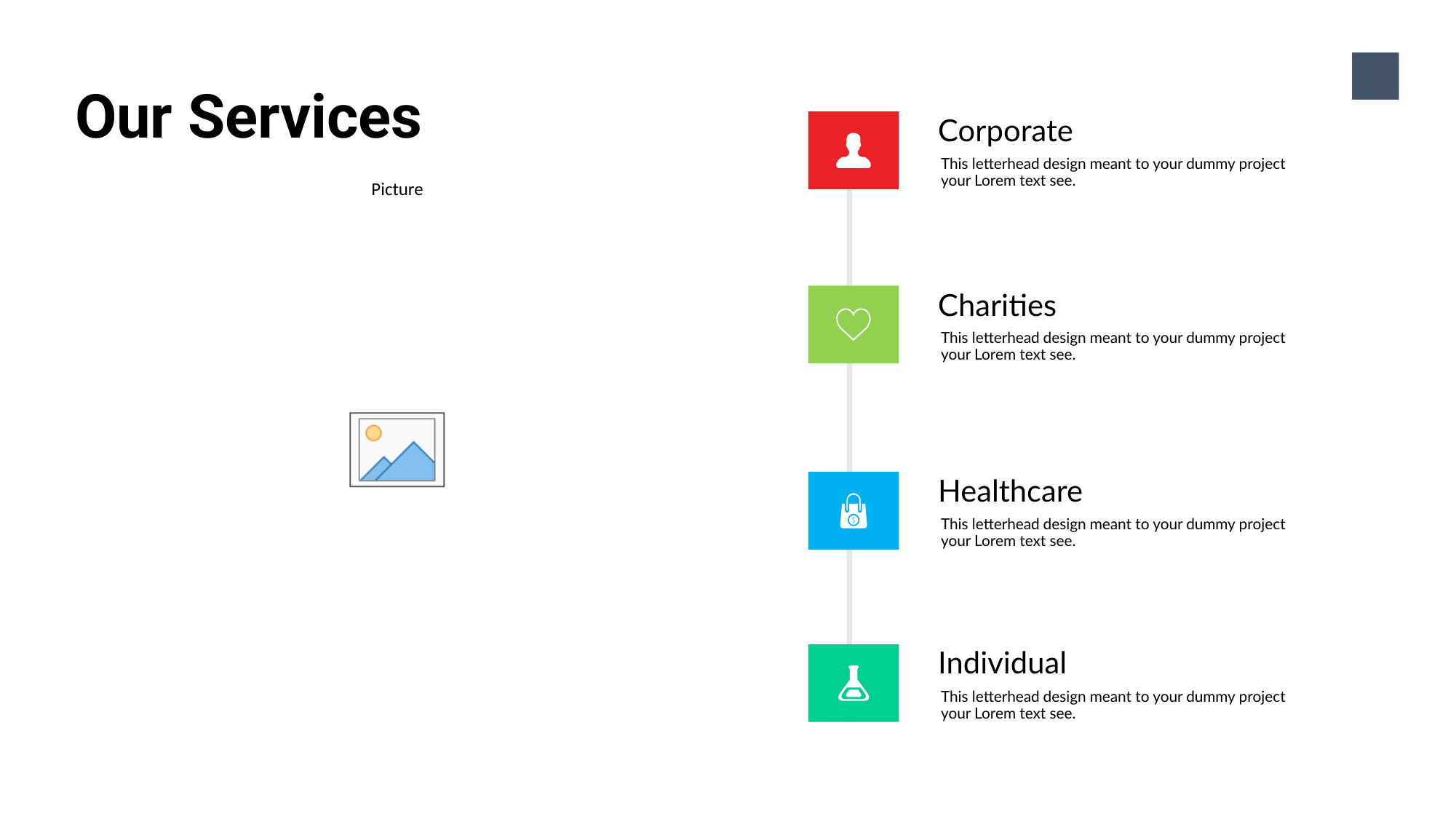

8
Our Services
Corporate
This letterhead design meant to your dummy project your Lorem text see.

Charities
This letterhead design meant to your dummy project your Lorem text see.

Healthcare
This letterhead design meant to your dummy project your Lorem text see.

Individual
This letterhead design meant to your dummy project your Lorem text see.